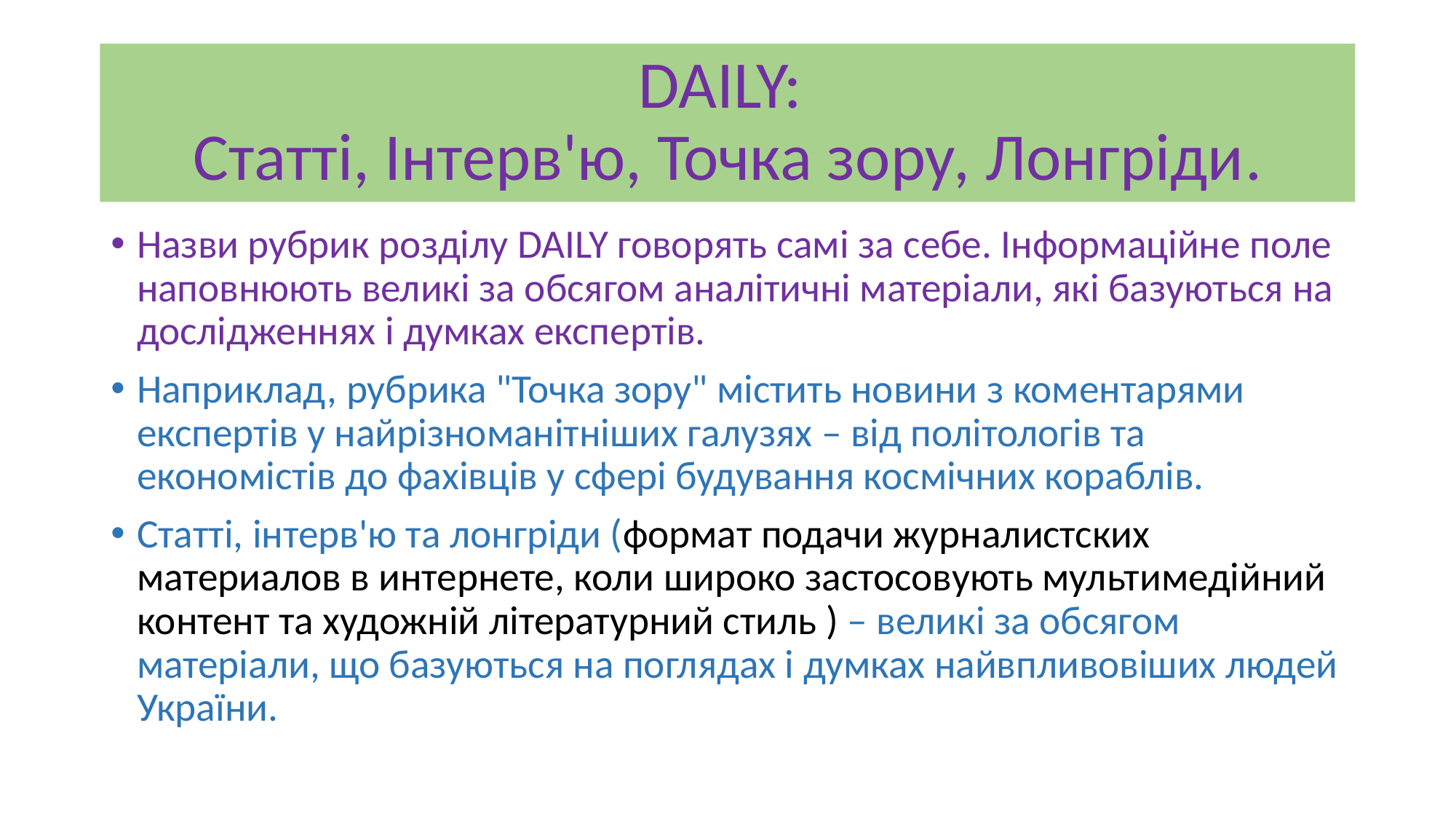

# DAILY: Статті, Інтерв'ю, Точка зору, Лонгріди.
Назви рубрик розділу DAILY говорять самі за себе. Інформаційне поле наповнюють великі за обсягом аналітичні матеріали, які базуються на дослідженнях і думках експертів.
Наприклад, рубрика "Точка зору" містить новини з коментарями експертів у найрізноманітніших галузях – від політологів та економістів до фахівців у сфері будування космічних кораблів.
Статті, інтерв'ю та лонгріди (формат подачи журналистских материалов в интернете, коли широко застосовують мультимедійний контент та художній літературний стиль ) – великі за обсягом матеріали, що базуються на поглядах і думках найвпливовіших людей України.